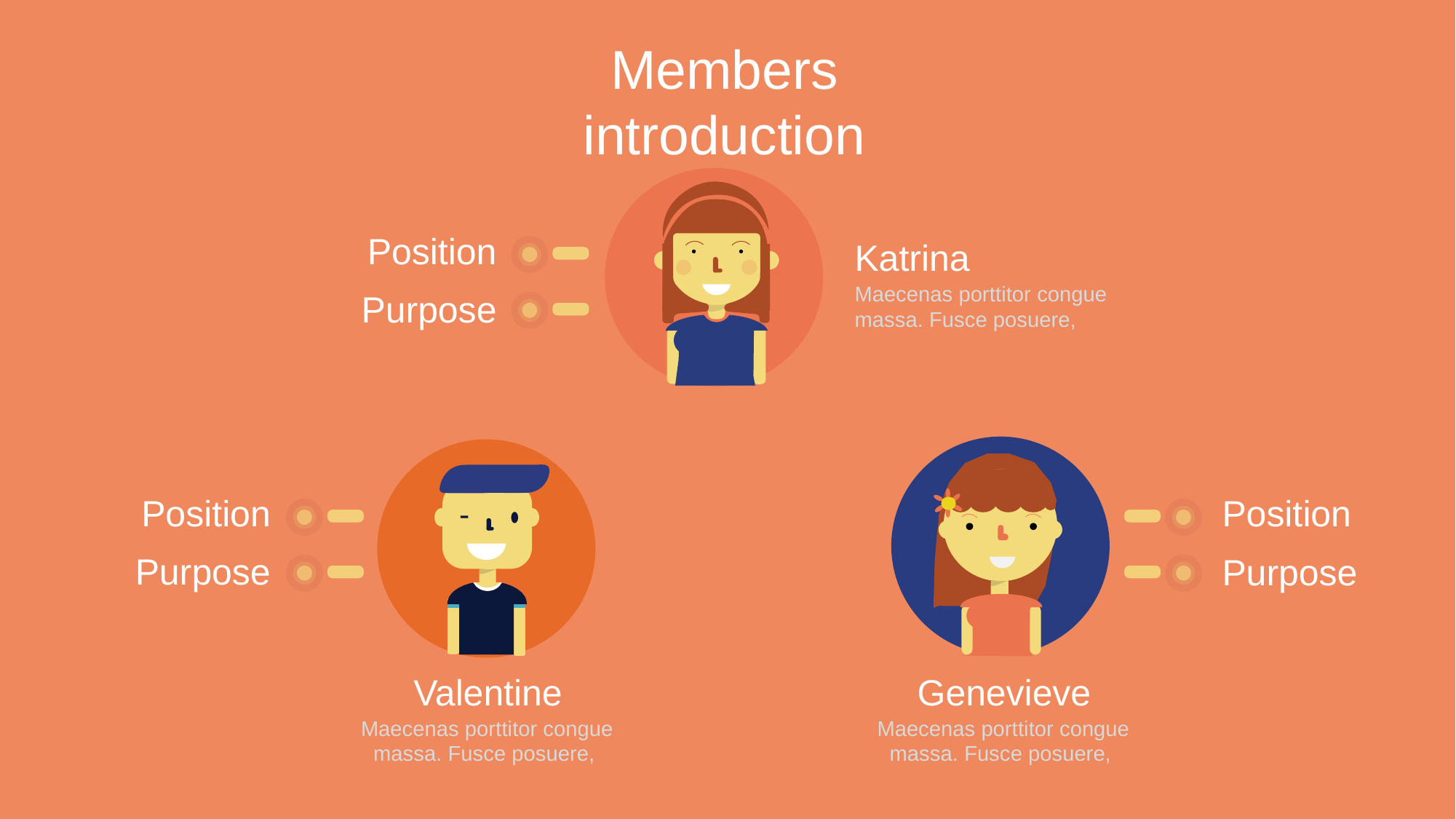

Members introduction

Position
Katrina

Maecenas porttitor congue massa. Fusce posuere,
Purpose

Position
Position

Purpose
Purpose

Valentine
Genevieve
Maecenas porttitor congue massa. Fusce posuere,
Maecenas porttitor congue massa. Fusce posuere,